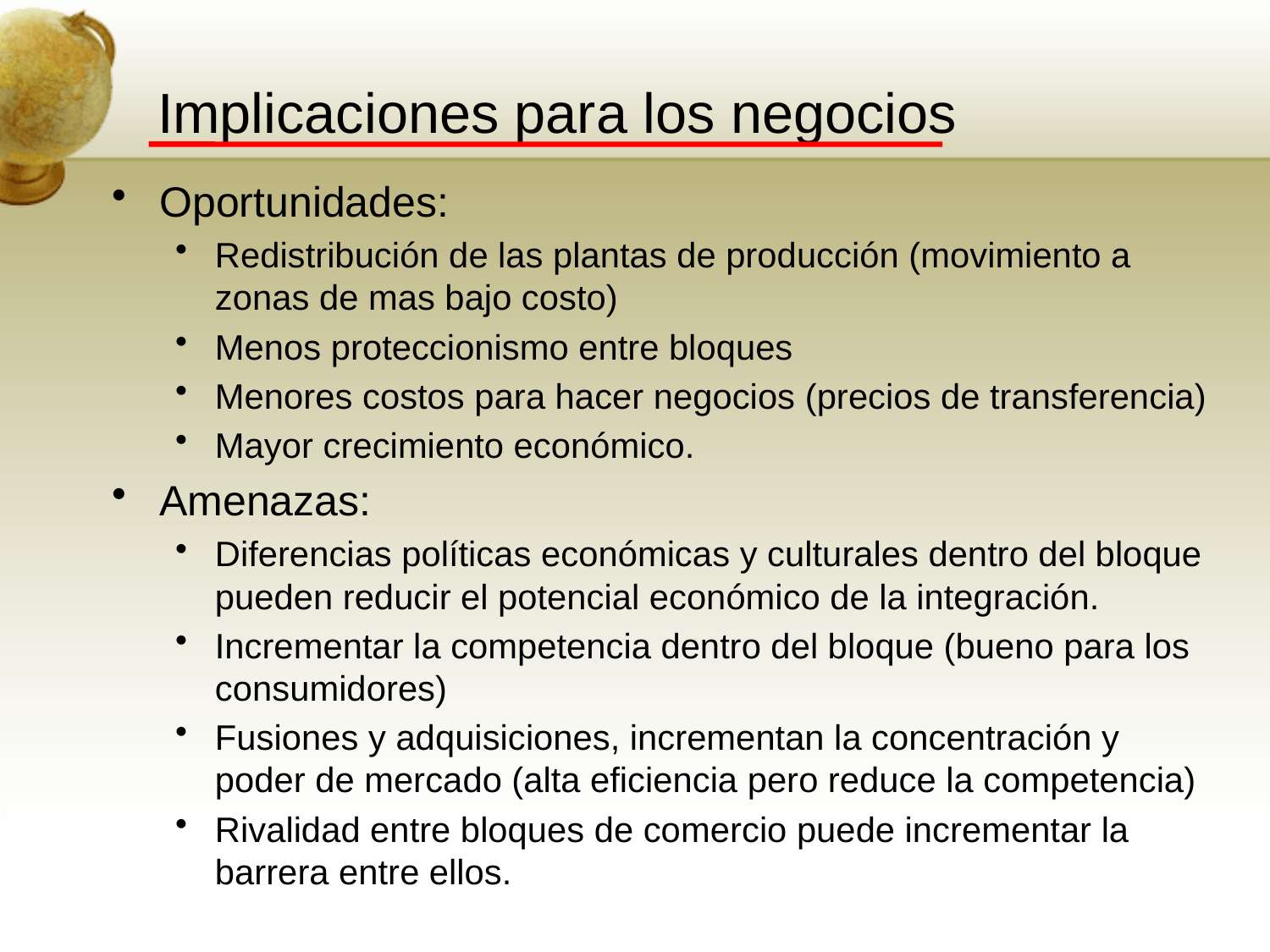

# Implicaciones para los negocios

Oportunidades:
Redistribución de las plantas de producción (movimiento a zonas de mas bajo costo)
Menos proteccionismo entre bloques
Menores costos para hacer negocios (precios de transferencia)
Mayor crecimiento económico.
Amenazas:
Diferencias políticas económicas y culturales dentro del bloque pueden reducir el potencial económico de la integración.
Incrementar la competencia dentro del bloque (bueno para los consumidores)
Fusiones y adquisiciones, incrementan la concentración y poder de mercado (alta eficiencia pero reduce la competencia)
Rivalidad entre bloques de comercio puede incrementar la barrera entre ellos.